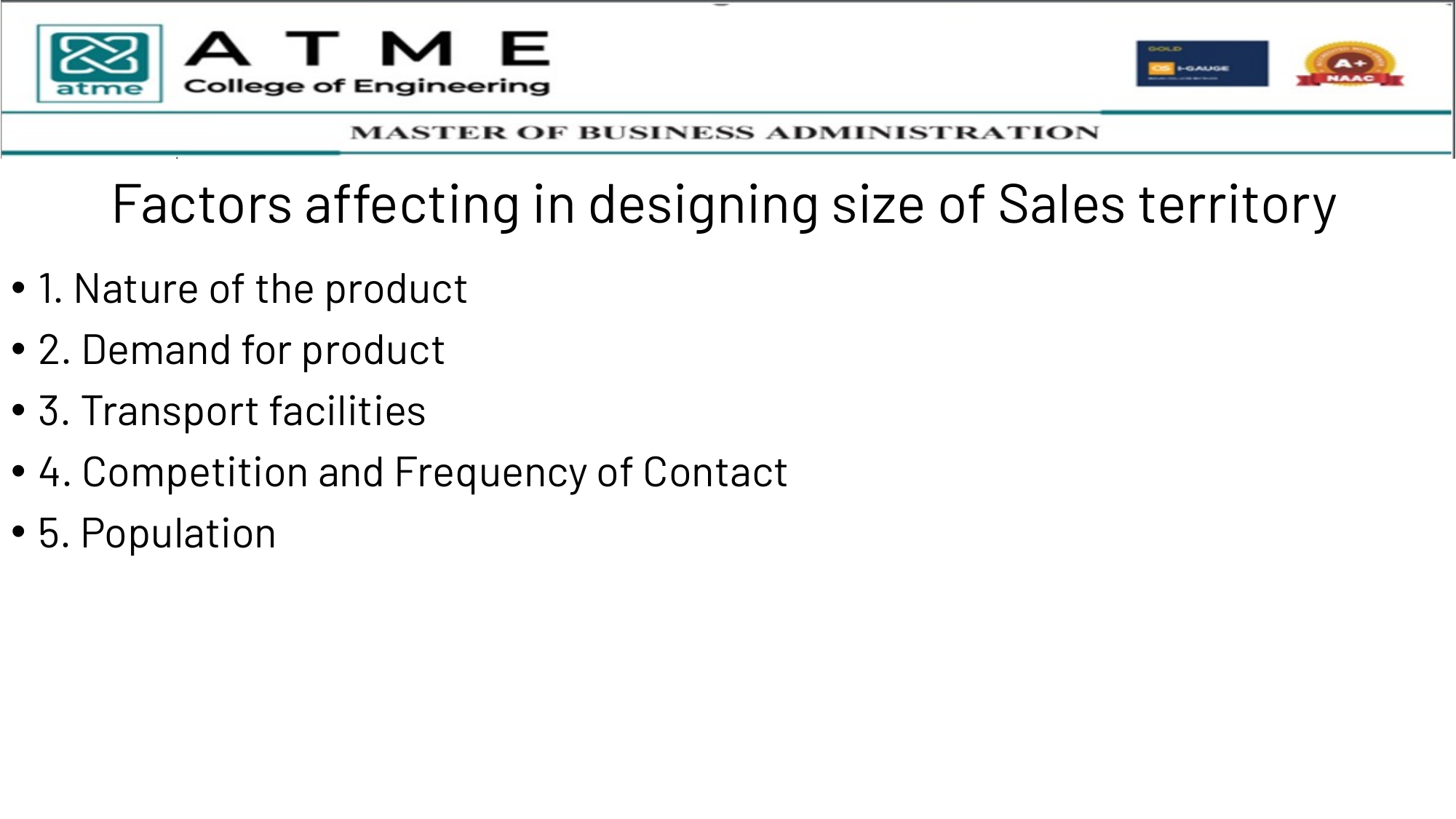

# Factors affecting in designing size of Sales territory
1. Nature of the product
2. Demand for product
3. Transport facilities
4. Competition and Frequency of Contact
5. Population